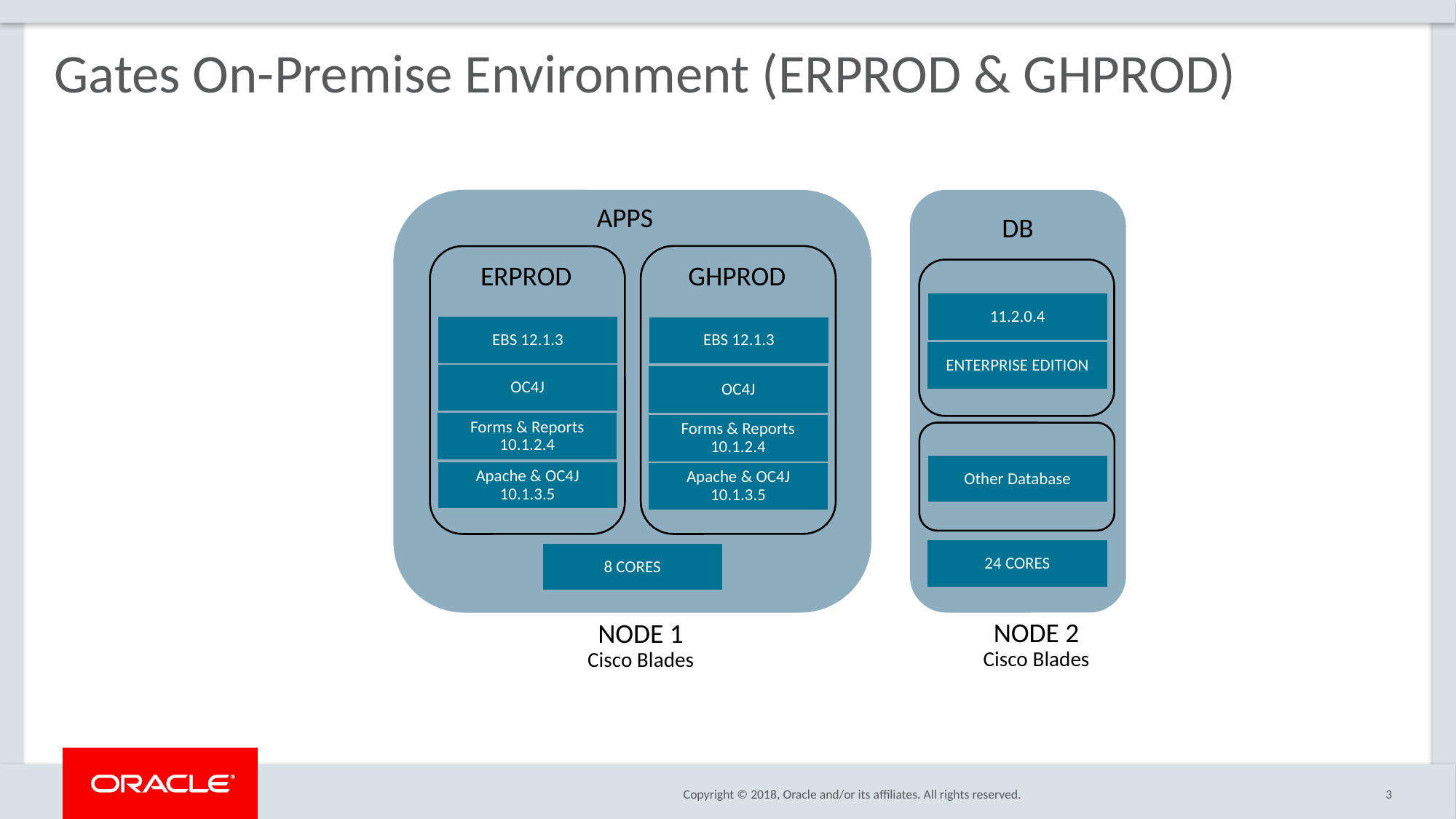

Gates On-Premise Environment (ERPROD & GHPROD)

APPS
DB

GHPROD
ERPROD
11.2.0.4
EBS 12.1.3
EBS 12.1.3
ENTERPRISE EDITION
OC4J
OC4J
Forms & Reports
10.1.2.4
Forms & Reports
10.1.2.4

Other Database
Apache & OC4J
10.1.3.5
Apache & OC4J
10.1.3.5
24 CORES
8 CORES
NODE 2
Cisco Blades
NODE 1
Cisco Blades
3